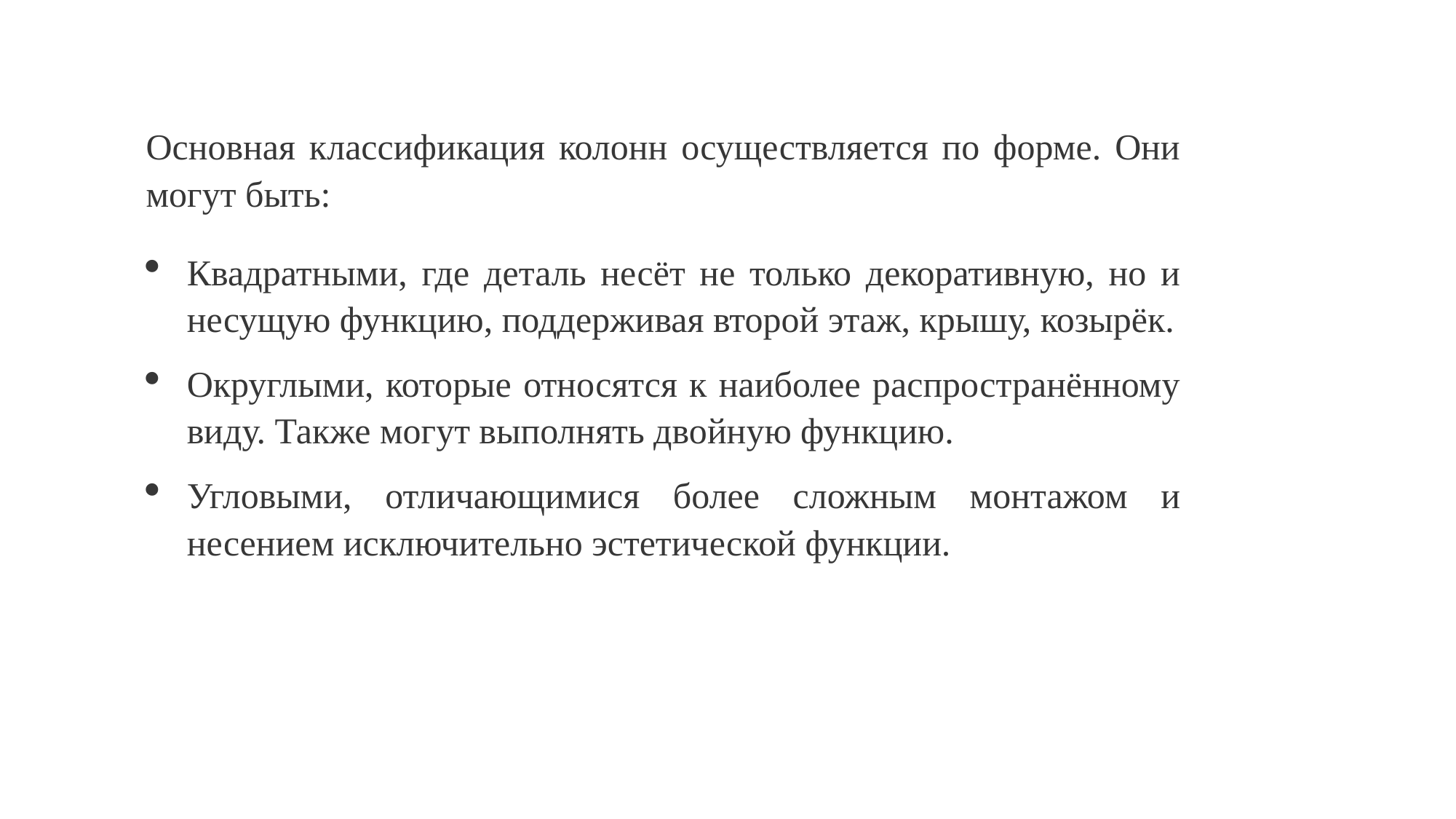

Основная классификация колонн осуществляется по форме. Они могут быть:
Квадратными, где деталь несёт не только декоративную, но и несущую функцию, поддерживая второй этаж, крышу, козырёк.
Округлыми, которые относятся к наиболее распространённому виду. Также могут выполнять двойную функцию.
Угловыми, отличающимися более сложным монтажом и несением исключительно эстетической функции.